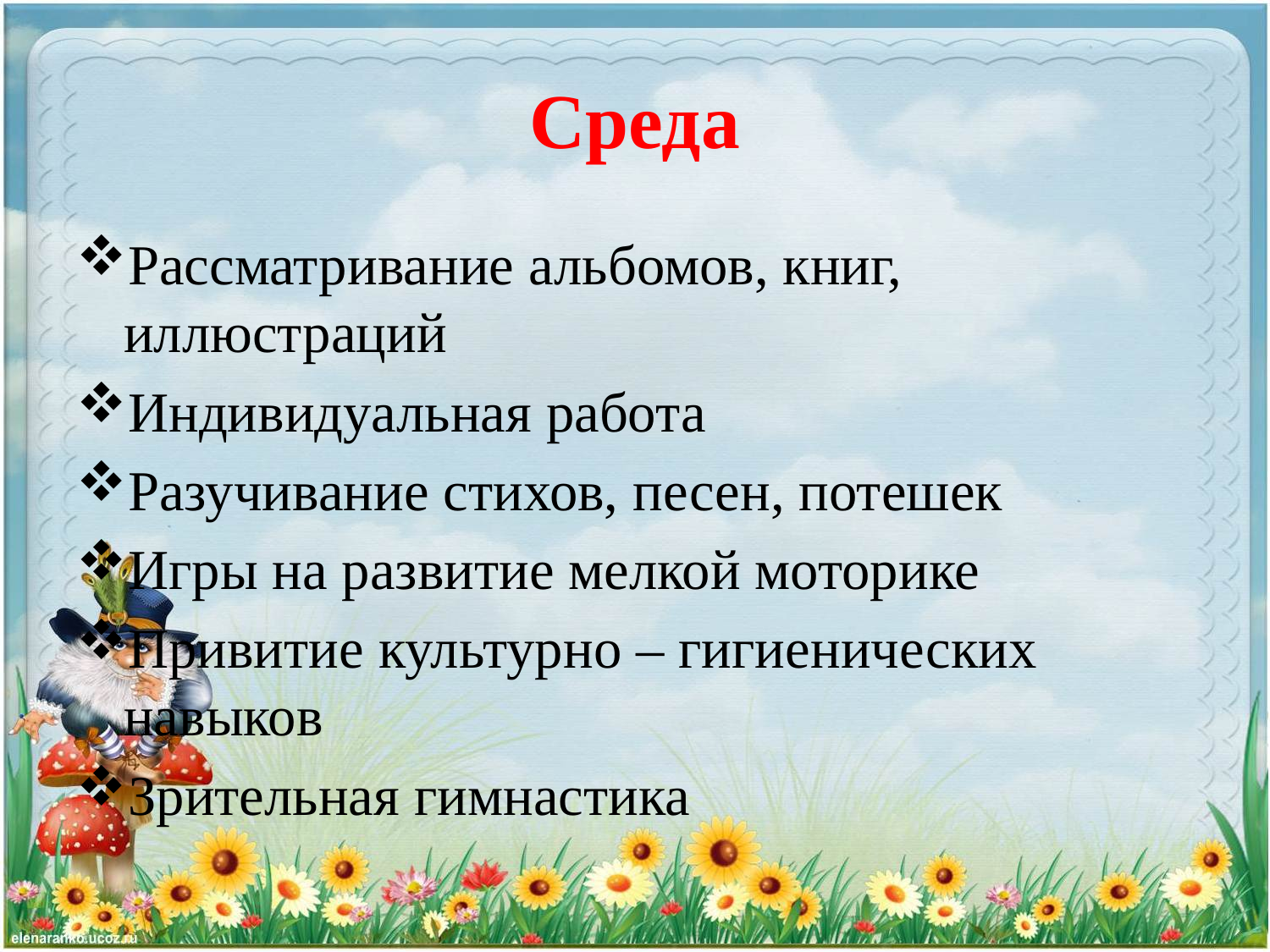

# Среда
Рассматривание альбомов, книг, иллюстраций
Индивидуальная работа
Разучивание стихов, песен, потешек
Игры на развитие мелкой моторике
Привитие культурно – гигиенических навыков
Зрительная гимнастика